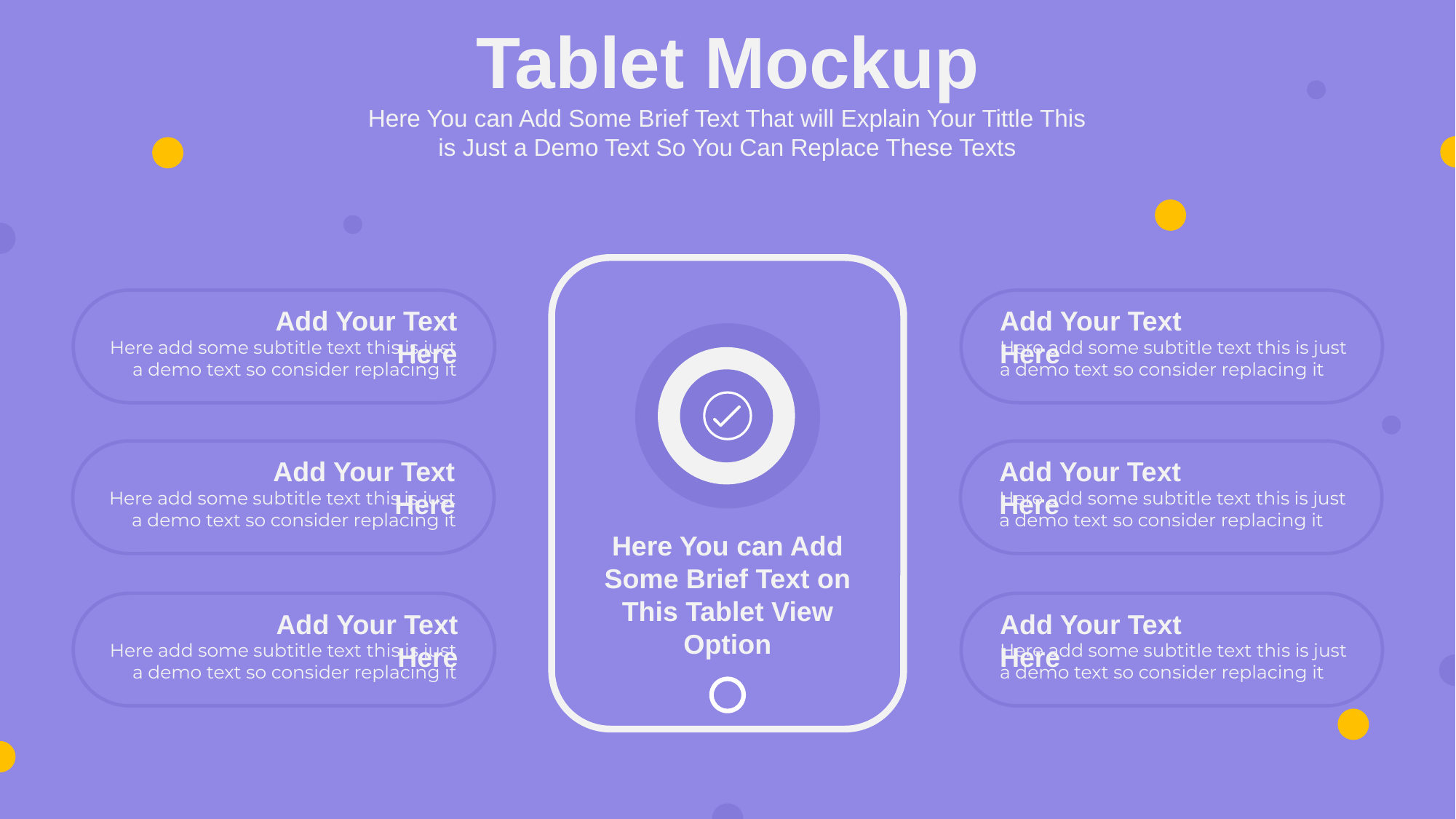

Tablet Mockup

Here You can Add Some Brief Text That will Explain Your Tittle This is Just a Demo Text So You Can Replace These Texts

Here You can Add Some Brief Text on This Tablet View Option

Add Your Text Here
Here add some subtitle text this is just a demo text so consider replacing it

Add Your Text Here
Here add some subtitle text this is just a demo text so consider replacing it

Add Your Text Here
Here add some subtitle text this is just a demo text so consider replacing it

Add Your Text Here
Here add some subtitle text this is just a demo text so consider replacing it

Add Your Text Here
Here add some subtitle text this is just a demo text so consider replacing it

Add Your Text Here
Here add some subtitle text this is just a demo text so consider replacing it